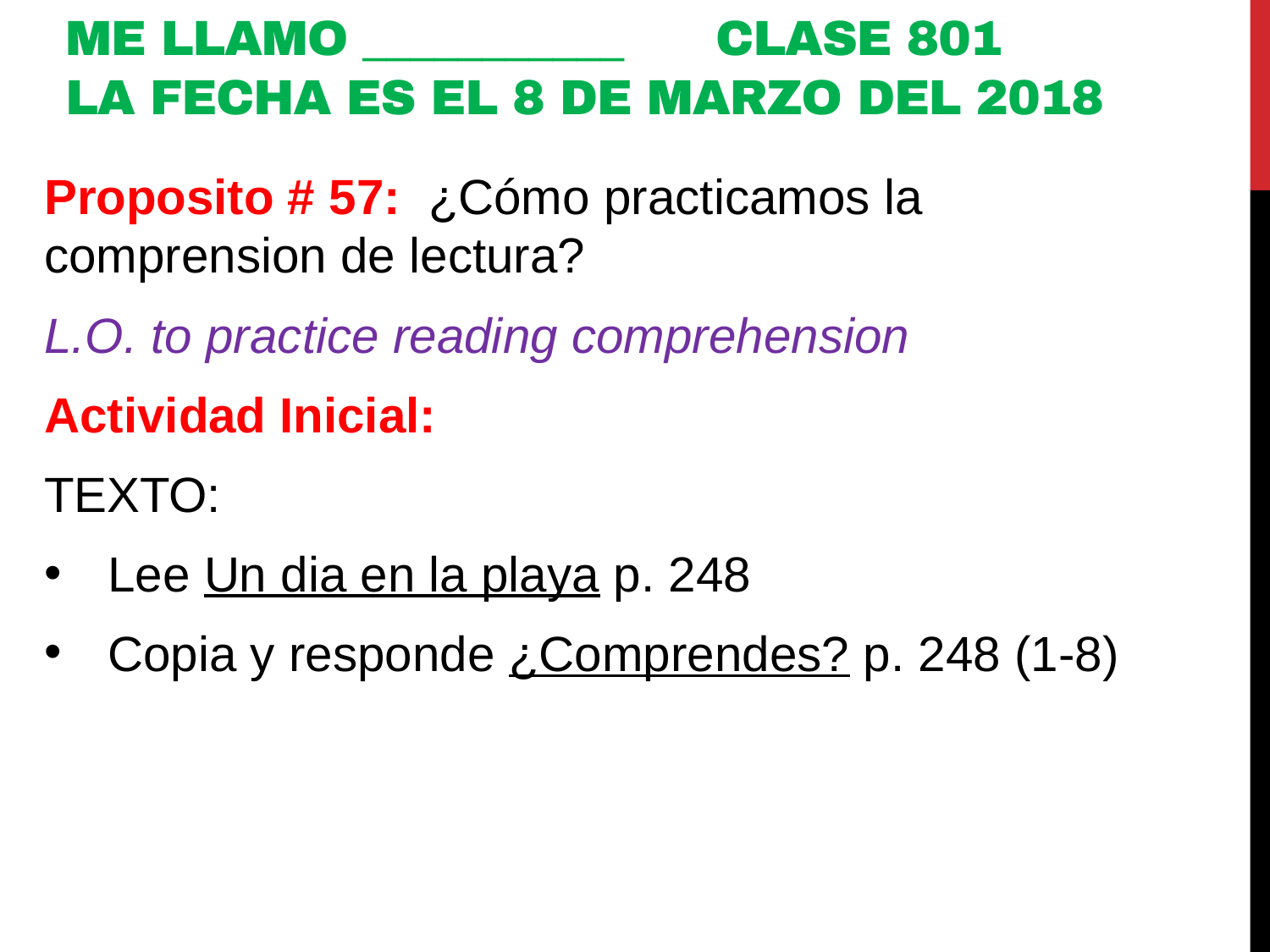

Me llamo ___________	 Clase 801
la fecha es el 8 de MARZo del 2018
Proposito # 57:  ¿Cómo practicamos la comprension de lectura?
L.O. to practice reading comprehension
Actividad Inicial:
TEXTO:
Lee Un dia en la playa p. 248
Copia y responde ¿Comprendes? p. 248 (1-8)